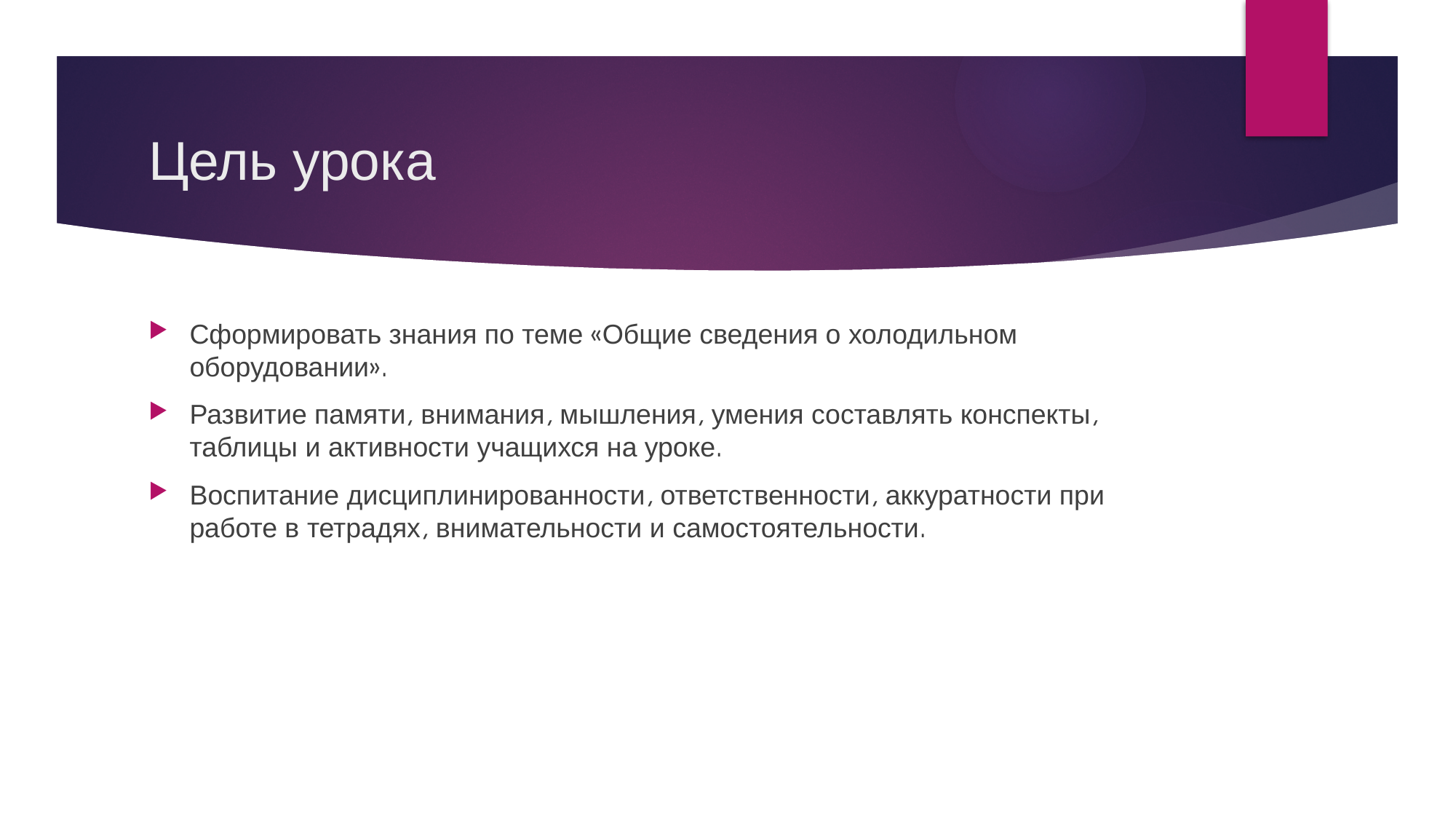

# Цель урока
Сформировать знания по теме «Общие сведения о холодильном оборудовании».
Развитие памяти, внимания, мышления, умения составлять конспекты, таблицы и активности учащихся на уроке.
Воспитание дисциплинированности, ответственности, аккуратности при работе в тетрадях, внимательности и самостоятельности.